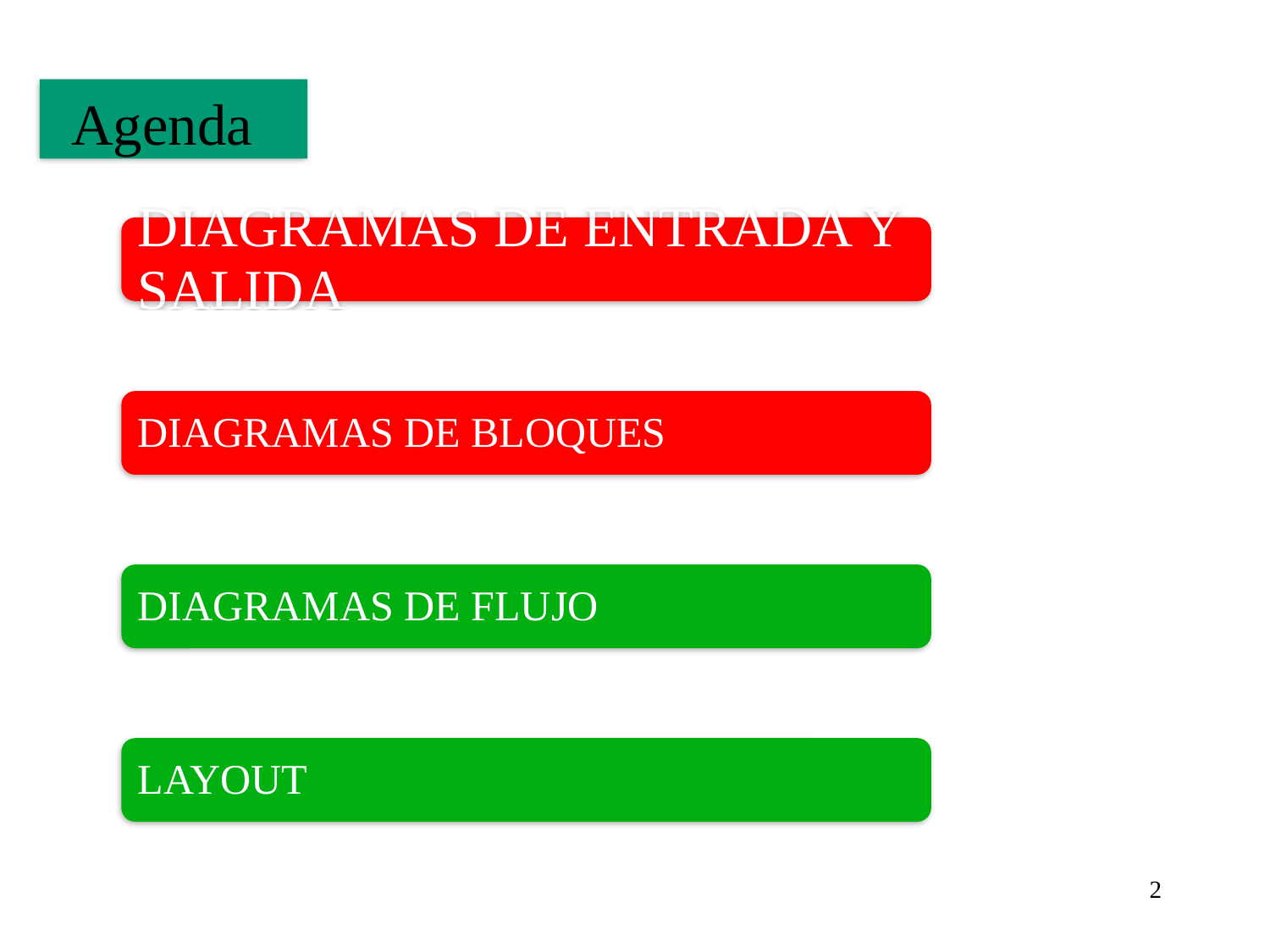

Agenda
DIAGRAMAS DE BLOQUES
DIAGRAMAS DE FLUJO
DIAGRAMAS DE ENTRADA Y SALIDA
LAYOUT
2